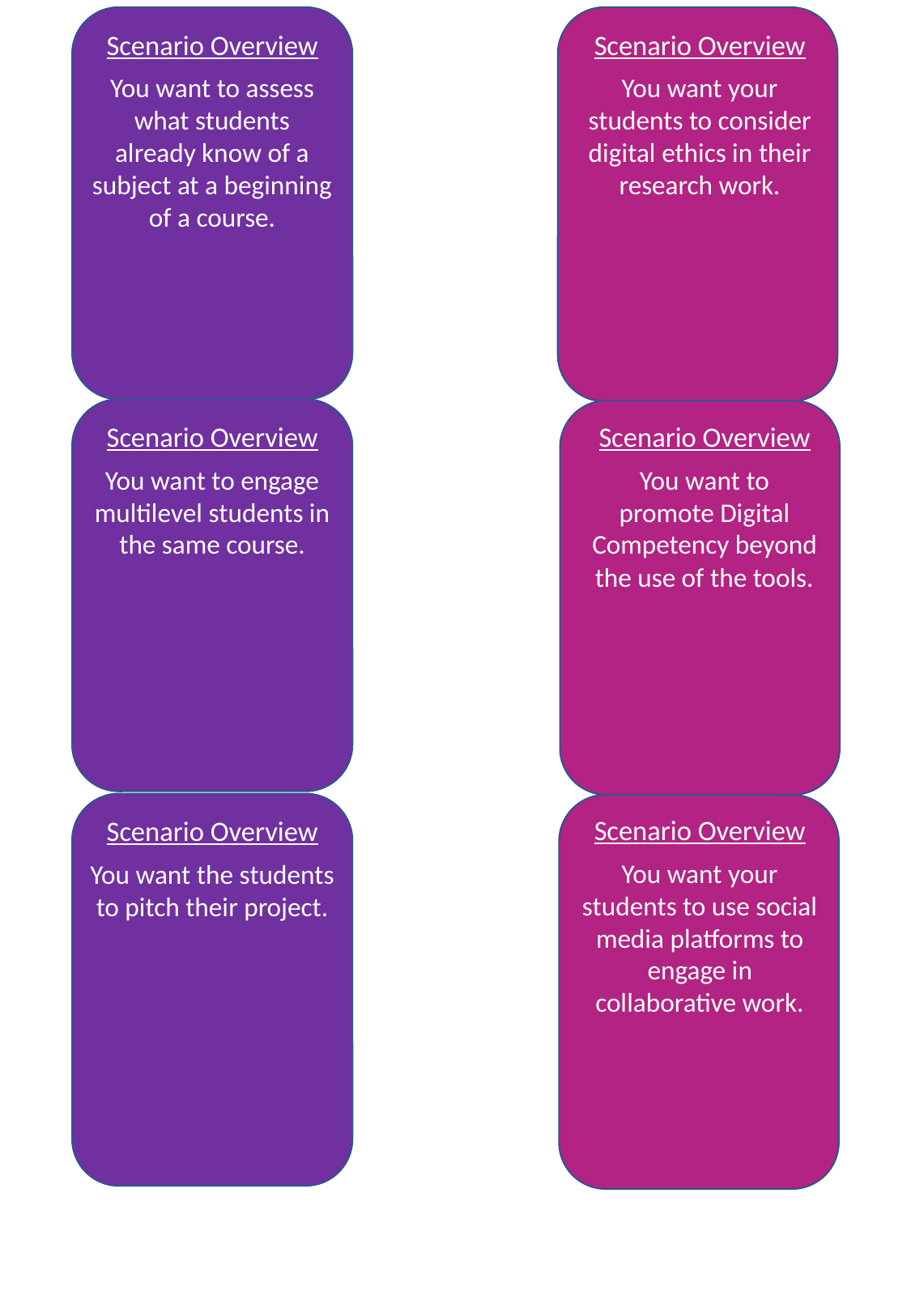

Scenario Overview

You want to assess what students already know of a subject at a beginning of a course.

Scenario Overview

You want your students to consider digital ethics in their research work.

Scenario Overview

You want to engage multilevel students in the same course.
Scenario Overview

You want to promote Digital Competency beyond the use of the tools.

Scenario Overview

You want your students to use social media platforms to engage in collaborative work.

Scenario Overview

You want the students to pitch their project.